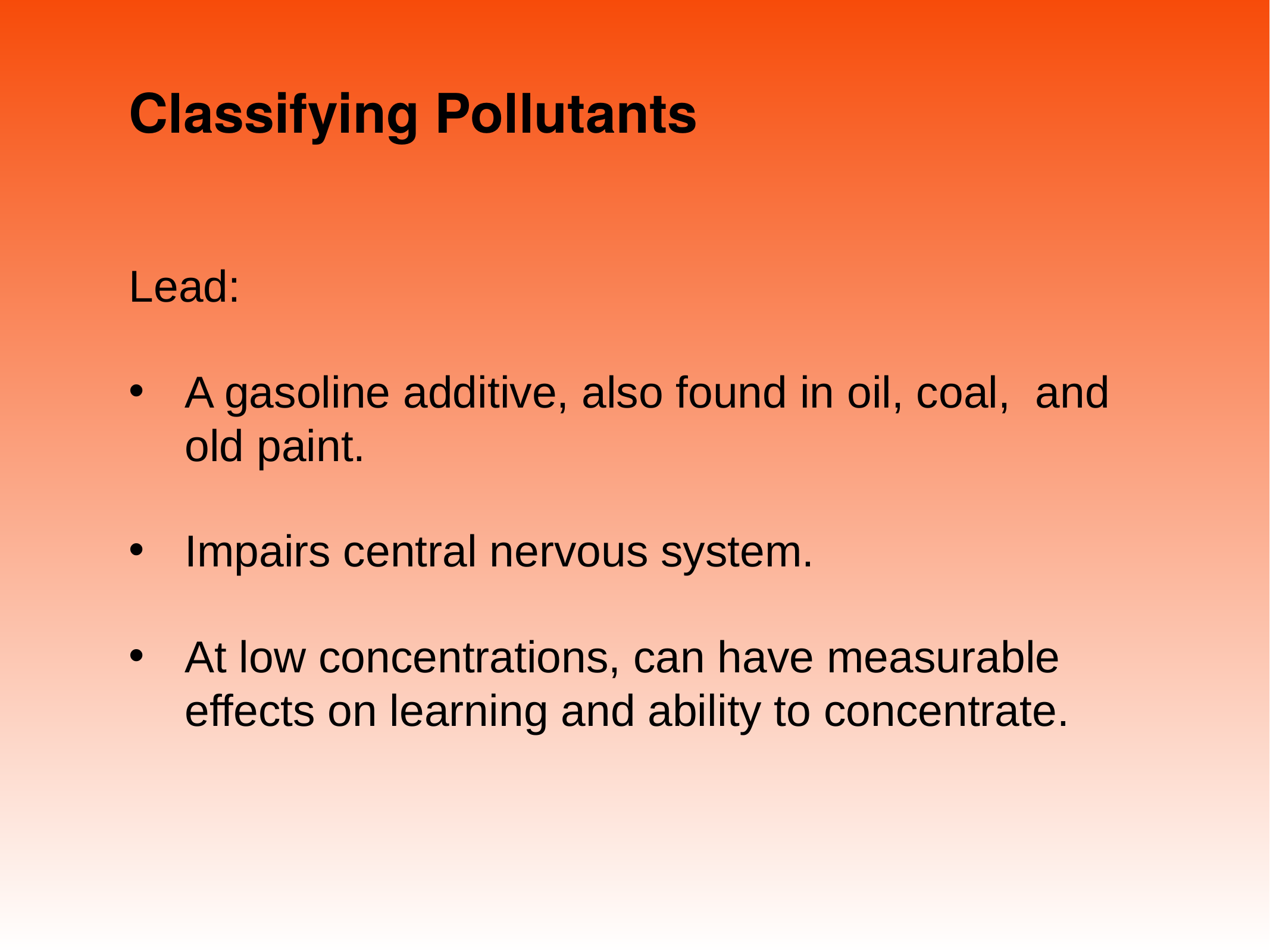

# Classifying Pollutants
Lead:
A gasoline additive, also found in oil, coal,  and old paint.
Impairs central nervous system.
At low concentrations, can have measurable effects on learning and ability to concentrate.